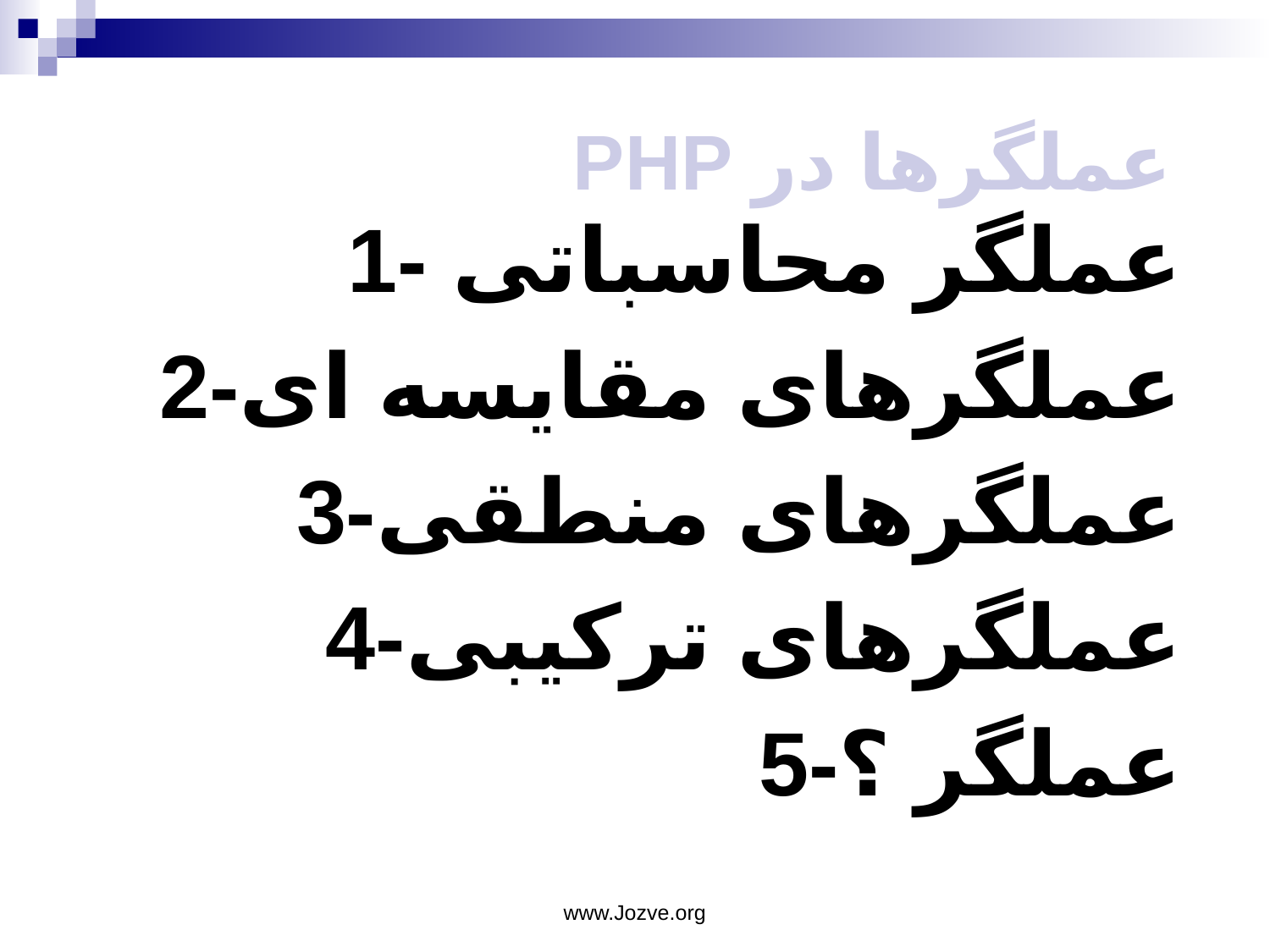

# PHP عملگرها در
1- عملگر محاسباتی
2-عملگرهای مقایسه ای
3-عملگرهای منطقی
4-عملگرهای ترکیبی
5-عملگر ؟

www.Jozve.org